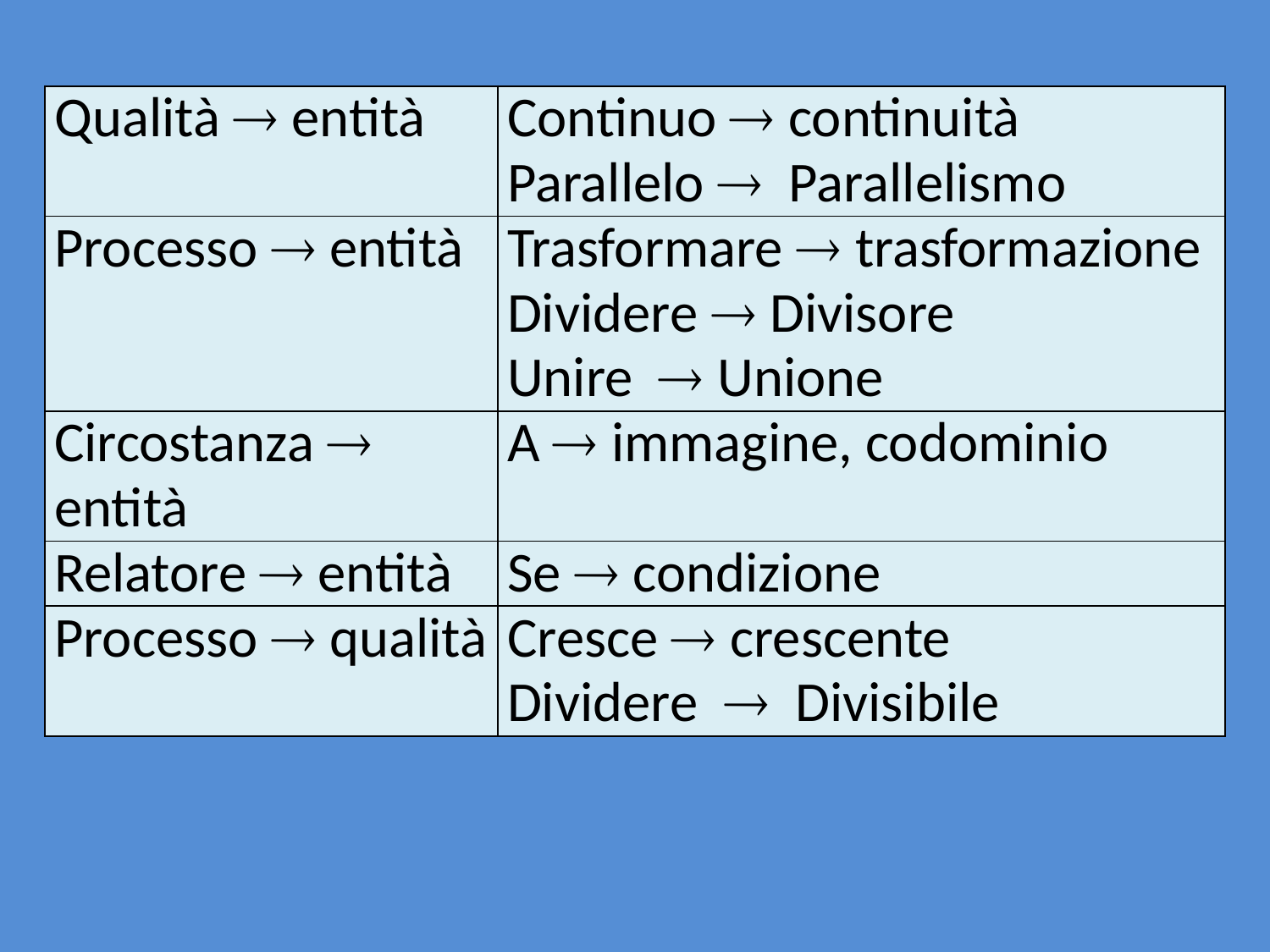

| Qualità → entità | Continuo → continuità Parallelo → Parallelismo |
| --- | --- |
| Processo → entità | Trasformare → trasformazione Dividere → Divisore Unire → Unione |
| Circostanza → entità | A → immagine, codominio |
| Relatore → entità | Se → condizione |
| Processo → qualità | Cresce → crescente Dividere → Divisibile |